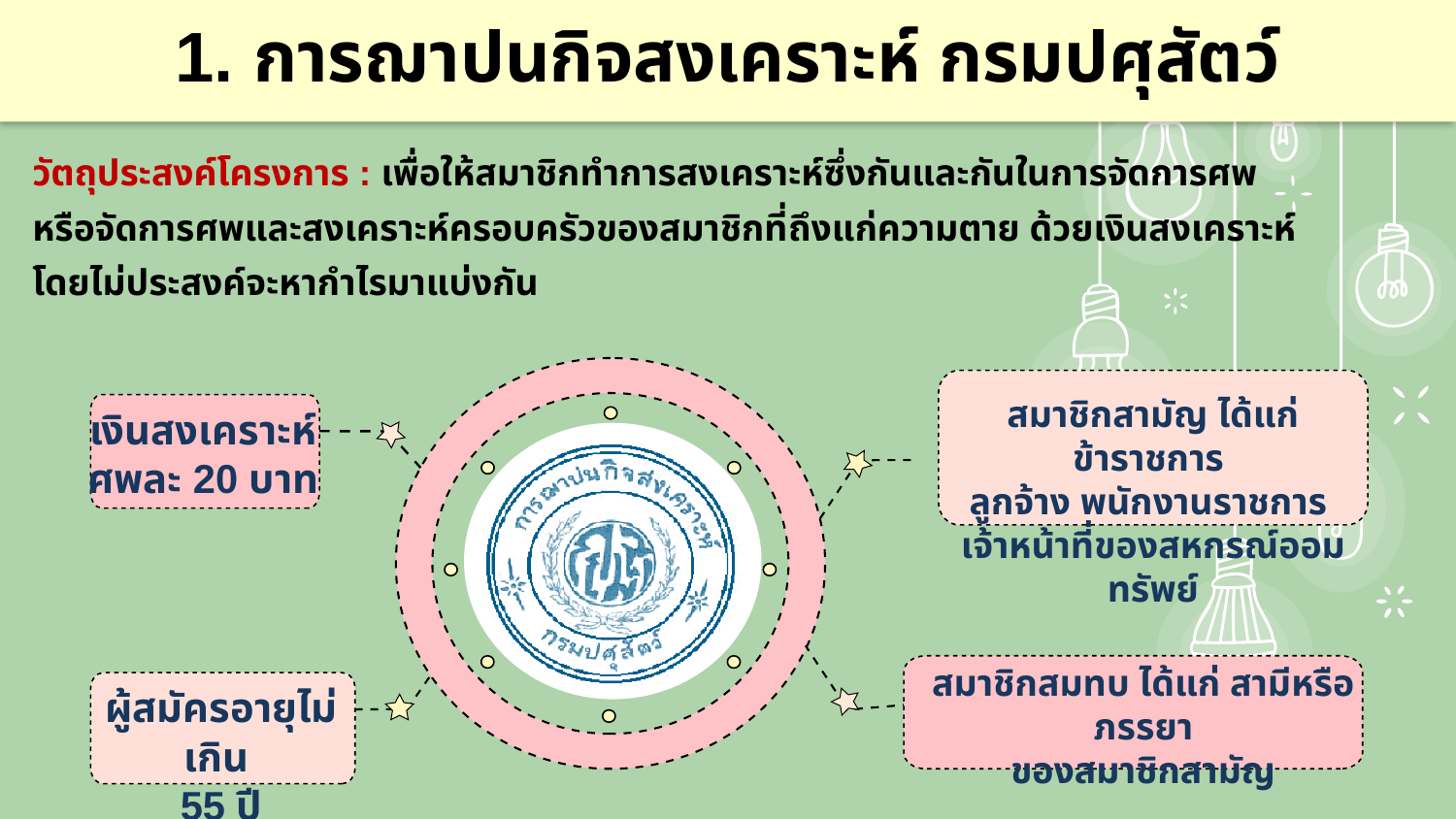

1. การฌาปนกิจสงเคราะห์ กรมปศุสัตว์
วัตถุประสงค์โครงการ : เพื่อให้สมาชิกทำการสงเคราะห์ซึ่งกันและกันในการจัดการศพ
หรือจัดการศพและสงเคราะห์ครอบครัวของสมาชิกที่ถึงแก่ความตาย ด้วยเงินสงเคราะห์
โดยไม่ประสงค์จะหากำไรมาแบ่งกัน

สมาชิกสามัญ ได้แก่ ข้าราชการ
ลูกจ้าง พนักงานราชการ
เจ้าหน้าที่ของสหกรณ์ออมทรัพย์
เงินสงเคราะห์
ศพละ 20 บาท
สมาชิกสมทบ ได้แก่ สามีหรือภรรยา
ของสมาชิกสามัญ
ผู้สมัครอายุไม่เกิน
55 ปี